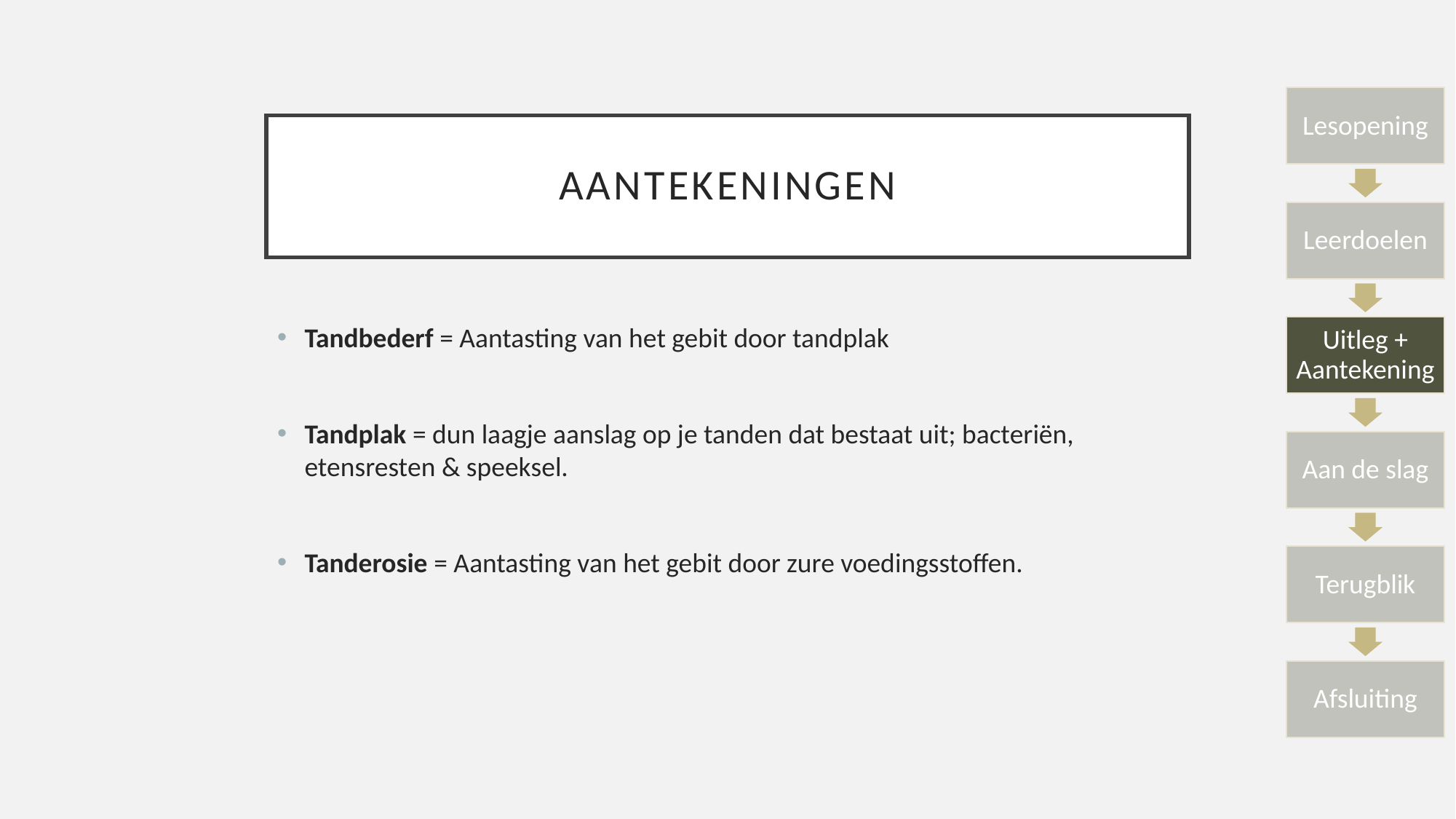

Lesopening

Leerdoelen

Uitleg + Aantekening

Aan de slag

Terugblik

Afsluiting
# aantekeningen
Tandbederf = Aantasting van het gebit door tandplak

Tandplak = dun laagje aanslag op je tanden dat bestaat uit; bacteriën, etensresten & speeksel.

Tanderosie = Aantasting van het gebit door zure voedingsstoffen.